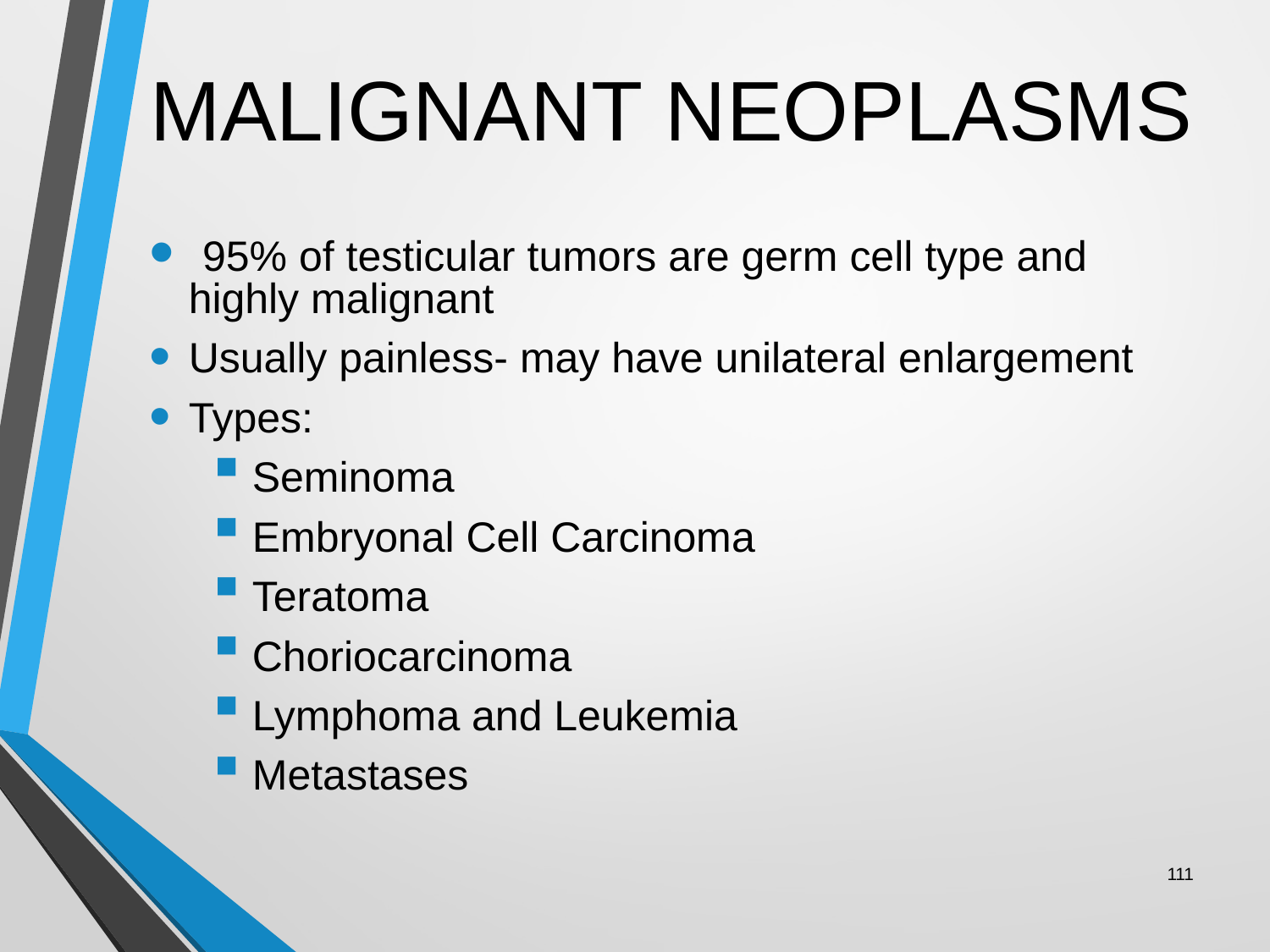

# MALIGNANT NEOPLASMS
 95% of testicular tumors are germ cell type and highly malignant
Usually painless- may have unilateral enlargement
Types:
Seminoma
Embryonal Cell Carcinoma
Teratoma
Choriocarcinoma
Lymphoma and Leukemia
Metastases

111